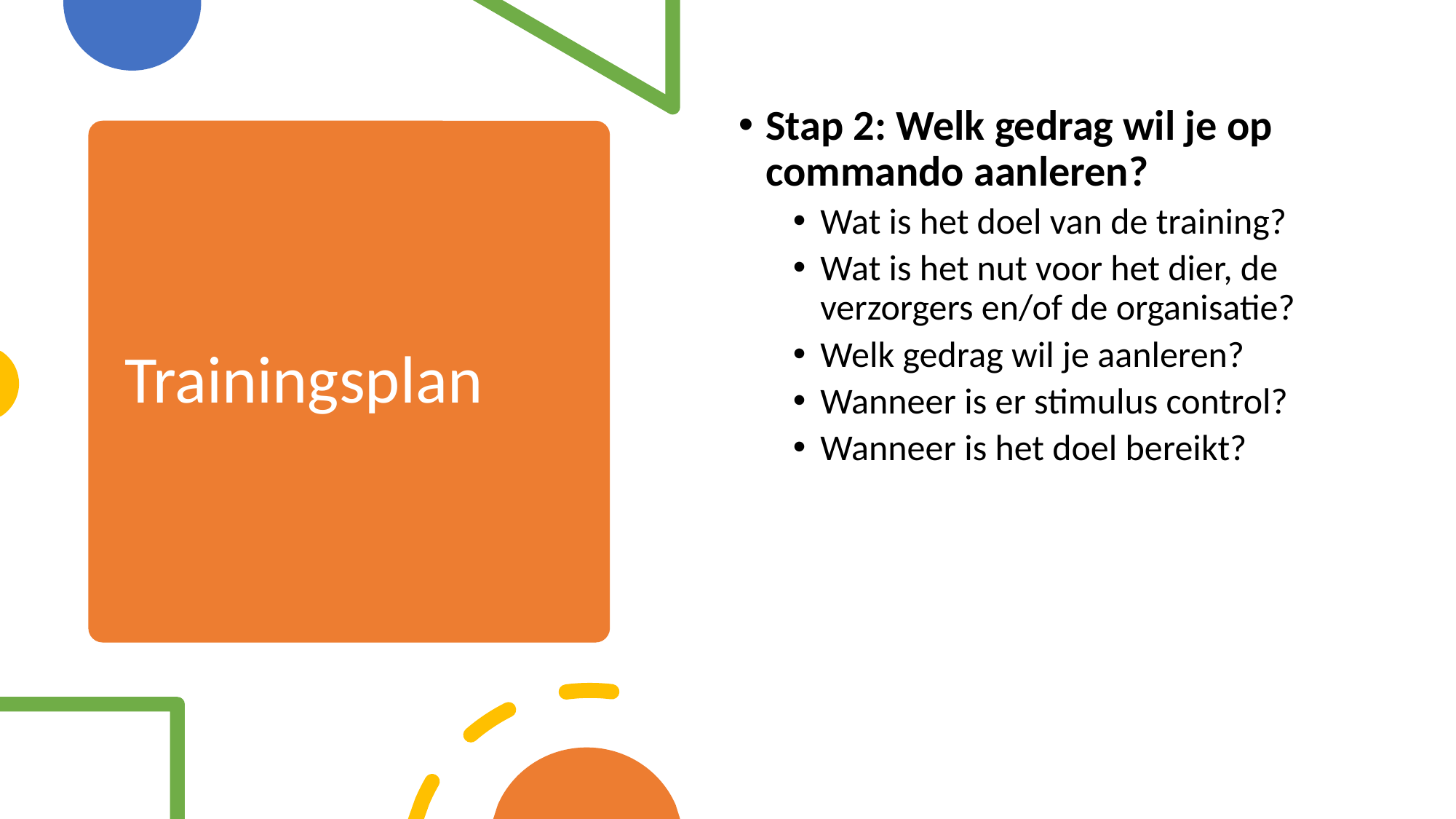

Stap 2: Welk gedrag wil je op commando aanleren?
Wat is het doel van de training?
Wat is het nut voor het dier, de verzorgers en/of de organisatie?
Welk gedrag wil je aanleren?
Wanneer is er stimulus control?
Wanneer is het doel bereikt?

# Trainingsplan